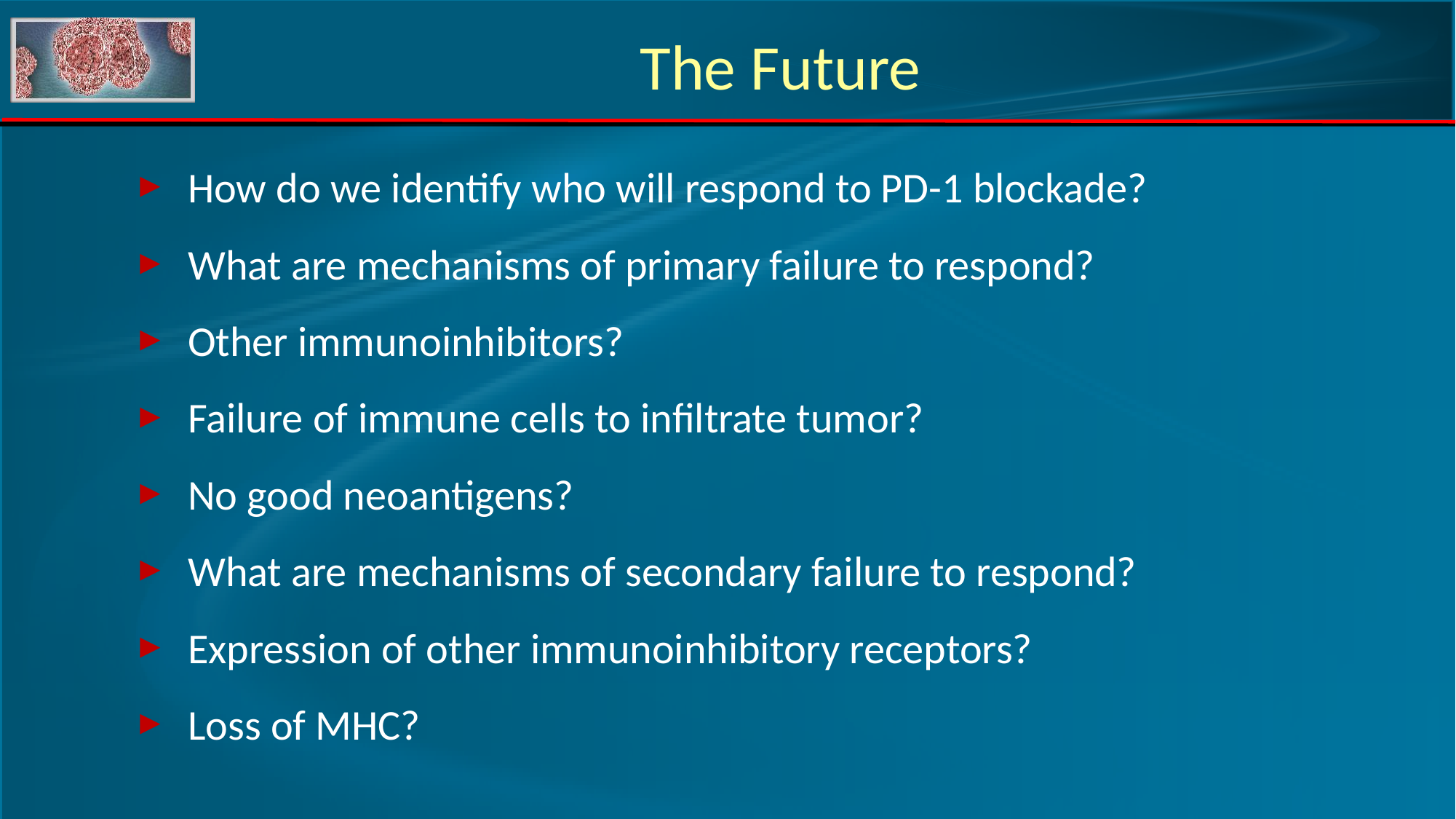

The Future

How do we identify who will respond to PD-1 blockade?
What are mechanisms of primary failure to respond?
Other immunoinhibitors?
Failure of immune cells to infiltrate tumor?
No good neoantigens?
What are mechanisms of secondary failure to respond?
Expression of other immunoinhibitory receptors?
Loss of MHC?